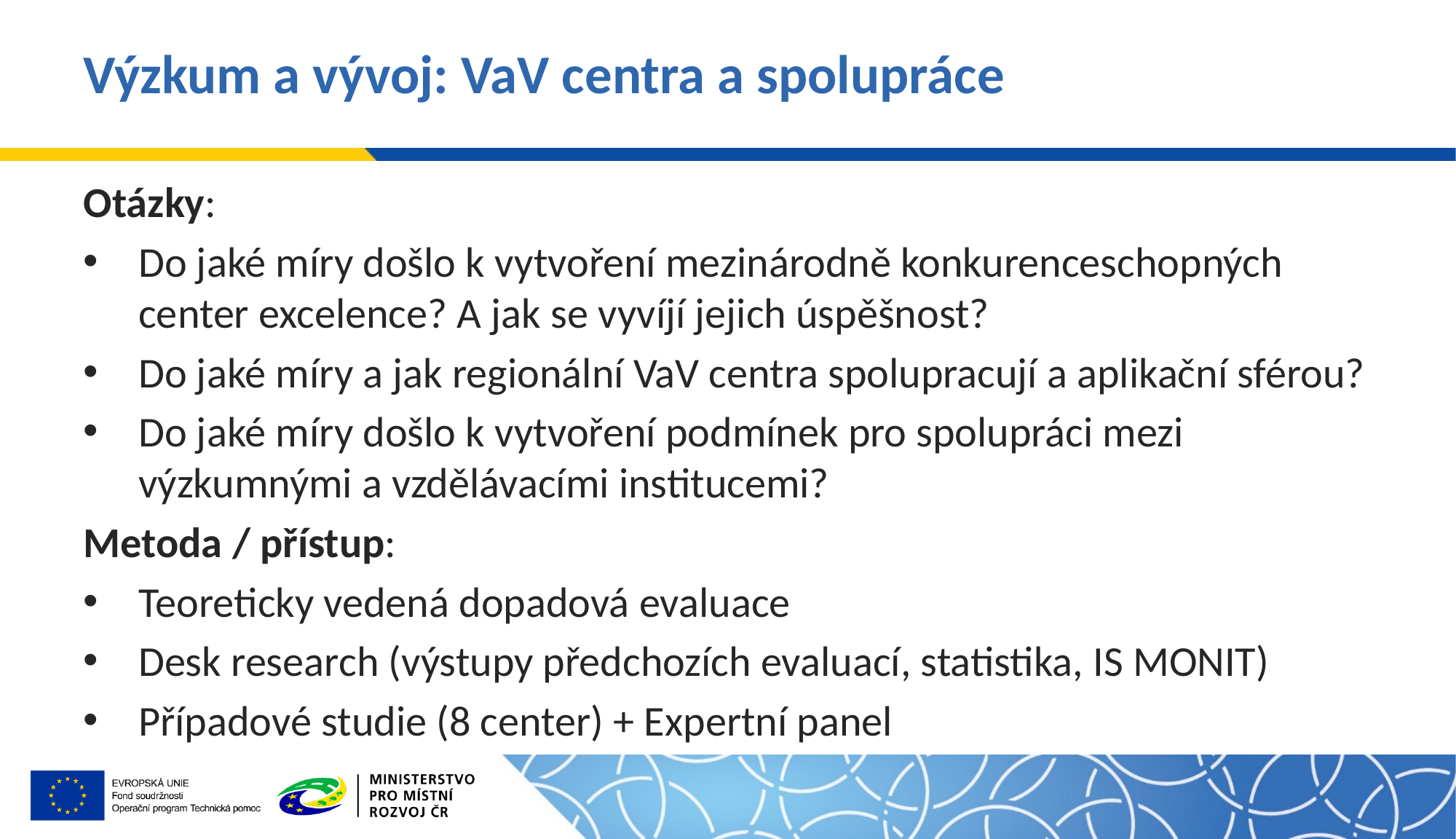

# Výzkum a vývoj: VaV centra a spolupráce
Otázky:
Do jaké míry došlo k vytvoření mezinárodně konkurenceschopných center excelence? A jak se vyvíjí jejich úspěšnost?
Do jaké míry a jak regionální VaV centra spolupracují a aplikační sférou?
Do jaké míry došlo k vytvoření podmínek pro spolupráci mezi výzkumnými a vzdělávacími institucemi?
Metoda / přístup:
Teoreticky vedená dopadová evaluace
Desk research (výstupy předchozích evaluací, statistika, IS MONIT)
Případové studie (8 center) + Expertní panel